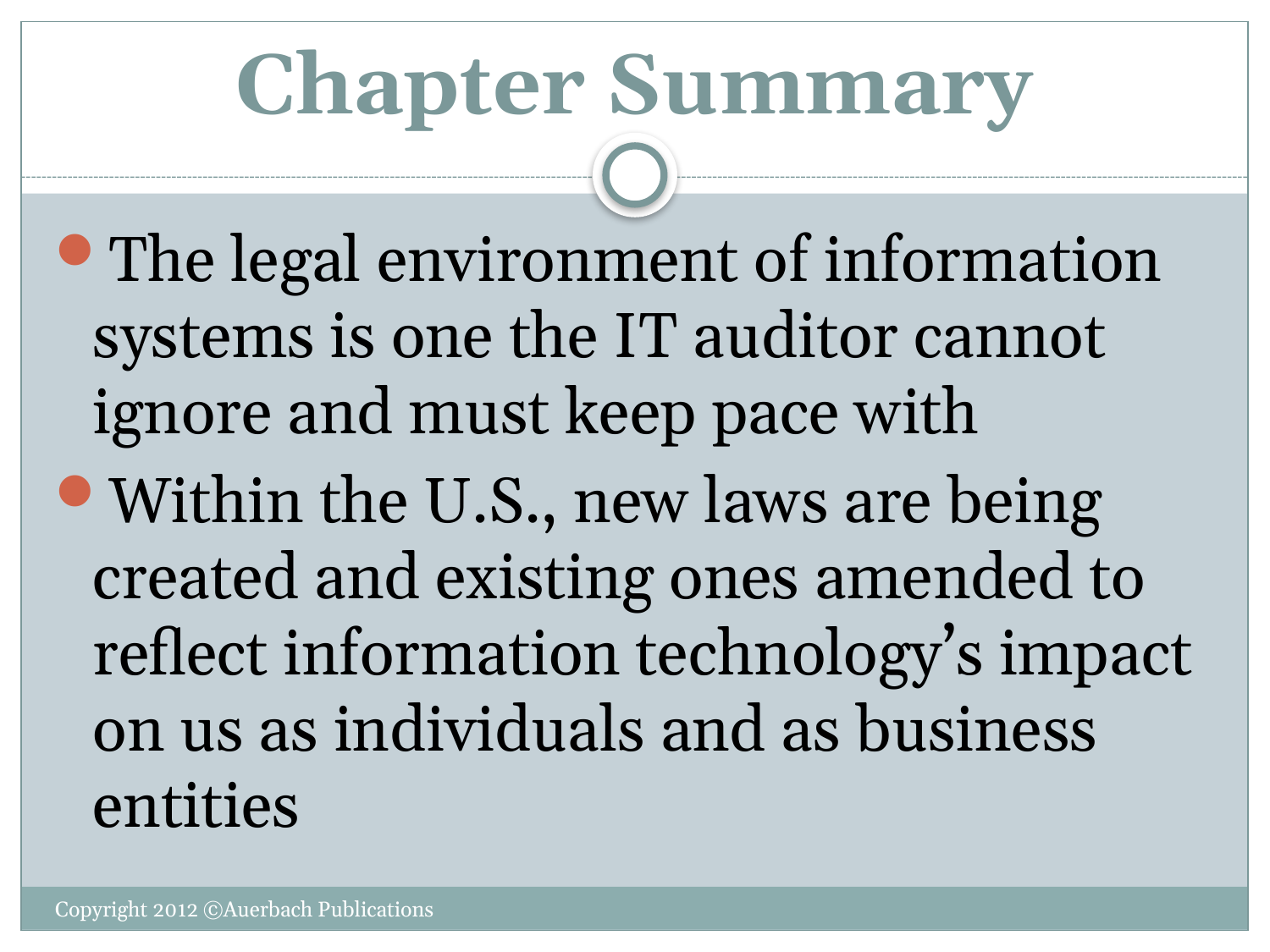

# Chapter Summary
The legal environment of information systems is one the IT auditor cannot ignore and must keep pace with
Within the U.S., new laws are being created and existing ones amended to reflect information technology’s impact on us as individuals and as business entities
Copyright 2012 ©Auerbach Publications